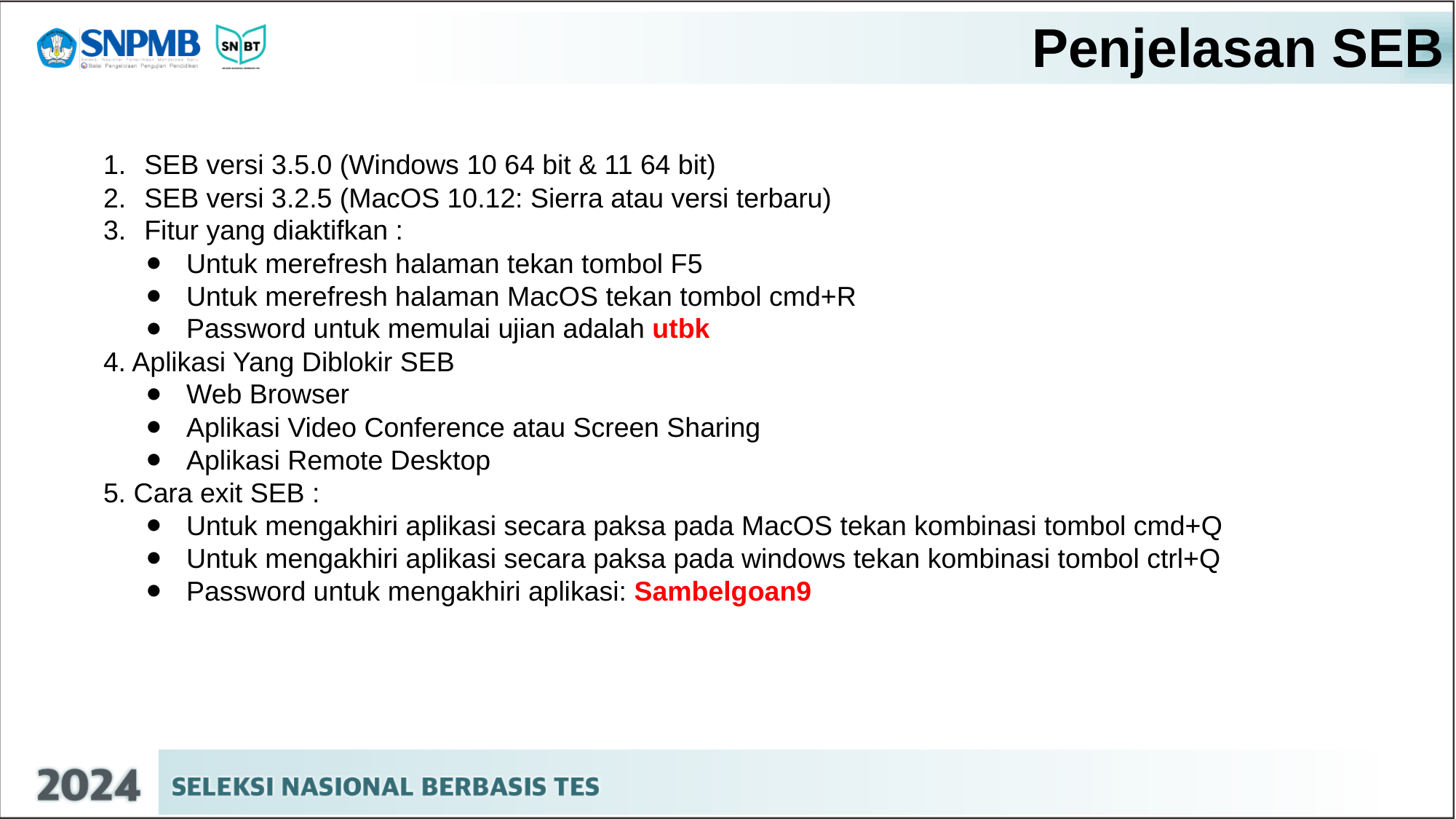

# Penjelasan SEB
SEB versi 3.5.0 (Windows 10 64 bit & 11 64 bit)
SEB versi 3.2.5 (MacOS 10.12: Sierra atau versi terbaru)
Fitur yang diaktifkan :
Untuk merefresh halaman tekan tombol F5
Untuk merefresh halaman MacOS tekan tombol cmd+R
Password untuk memulai ujian adalah utbk
4. Aplikasi Yang Diblokir SEB
Web Browser
Aplikasi Video Conference atau Screen Sharing
Aplikasi Remote Desktop
5. Cara exit SEB :
Untuk mengakhiri aplikasi secara paksa pada MacOS tekan kombinasi tombol cmd+Q
Untuk mengakhiri aplikasi secara paksa pada windows tekan kombinasi tombol ctrl+Q
Password untuk mengakhiri aplikasi: Sambelgoan9